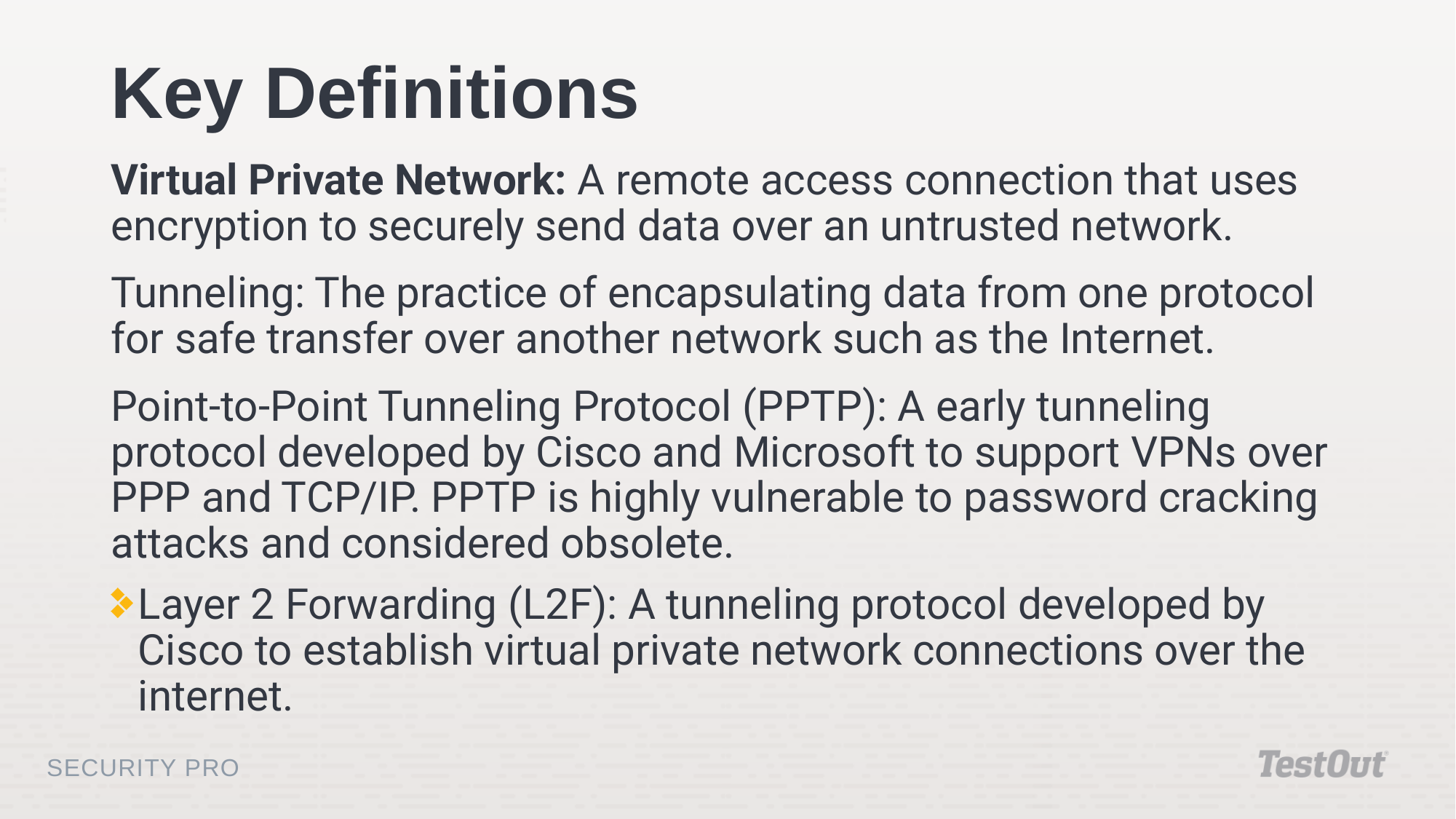

# Key Definitions
Virtual Private Network: A remote access connection that uses encryption to securely send data over an untrusted network.
Tunneling: The practice of encapsulating data from one protocol for safe transfer over another network such as the Internet.
Point-to-Point Tunneling Protocol (PPTP): A early tunneling protocol developed by Cisco and Microsoft to support VPNs over PPP and TCP/IP. PPTP is highly vulnerable to password cracking attacks and considered obsolete.
Layer 2 Forwarding (L2F): A tunneling protocol developed by Cisco to establish virtual private network connections over the internet.
Security Pro